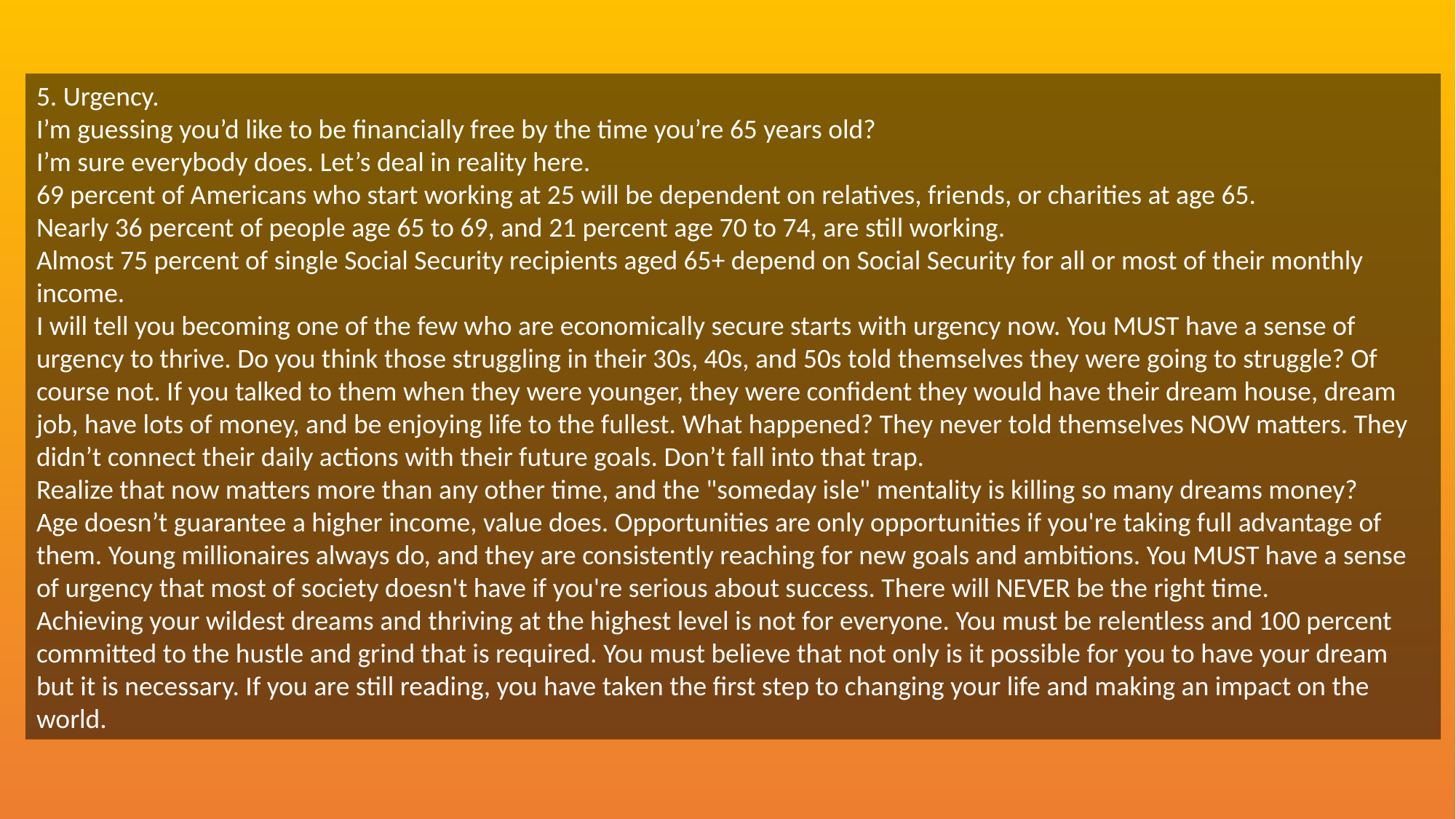

5. Urgency.
I’m guessing you’d like to be financially free by the time you’re 65 years old?
I’m sure everybody does. Let’s deal in reality here.
69 percent of Americans who start working at 25 will be dependent on relatives, friends, or charities at age 65.
Nearly 36 percent of people age 65 to 69, and 21 percent age 70 to 74, are still working.
Almost 75 percent of single Social Security recipients aged 65+ depend on Social Security for all or most of their monthly income.
I will tell you becoming one of the few who are economically secure starts with urgency now. You MUST have a sense of urgency to thrive. Do you think those struggling in their 30s, 40s, and 50s told themselves they were going to struggle? Of course not. If you talked to them when they were younger, they were confident they would have their dream house, dream job, have lots of money, and be enjoying life to the fullest. What happened? They never told themselves NOW matters. They didn’t connect their daily actions with their future goals. Don’t fall into that trap.
Realize that now matters more than any other time, and the "someday isle" mentality is killing so many dreams money?
Age doesn’t guarantee a higher income, value does. Opportunities are only opportunities if you're taking full advantage of them. Young millionaires always do, and they are consistently reaching for new goals and ambitions. You MUST have a sense of urgency that most of society doesn't have if you're serious about success. There will NEVER be the right time.
Achieving your wildest dreams and thriving at the highest level is not for everyone. You must be relentless and 100 percent committed to the hustle and grind that is required. You must believe that not only is it possible for you to have your dream but it is necessary. If you are still reading, you have taken the first step to changing your life and making an impact on the world.